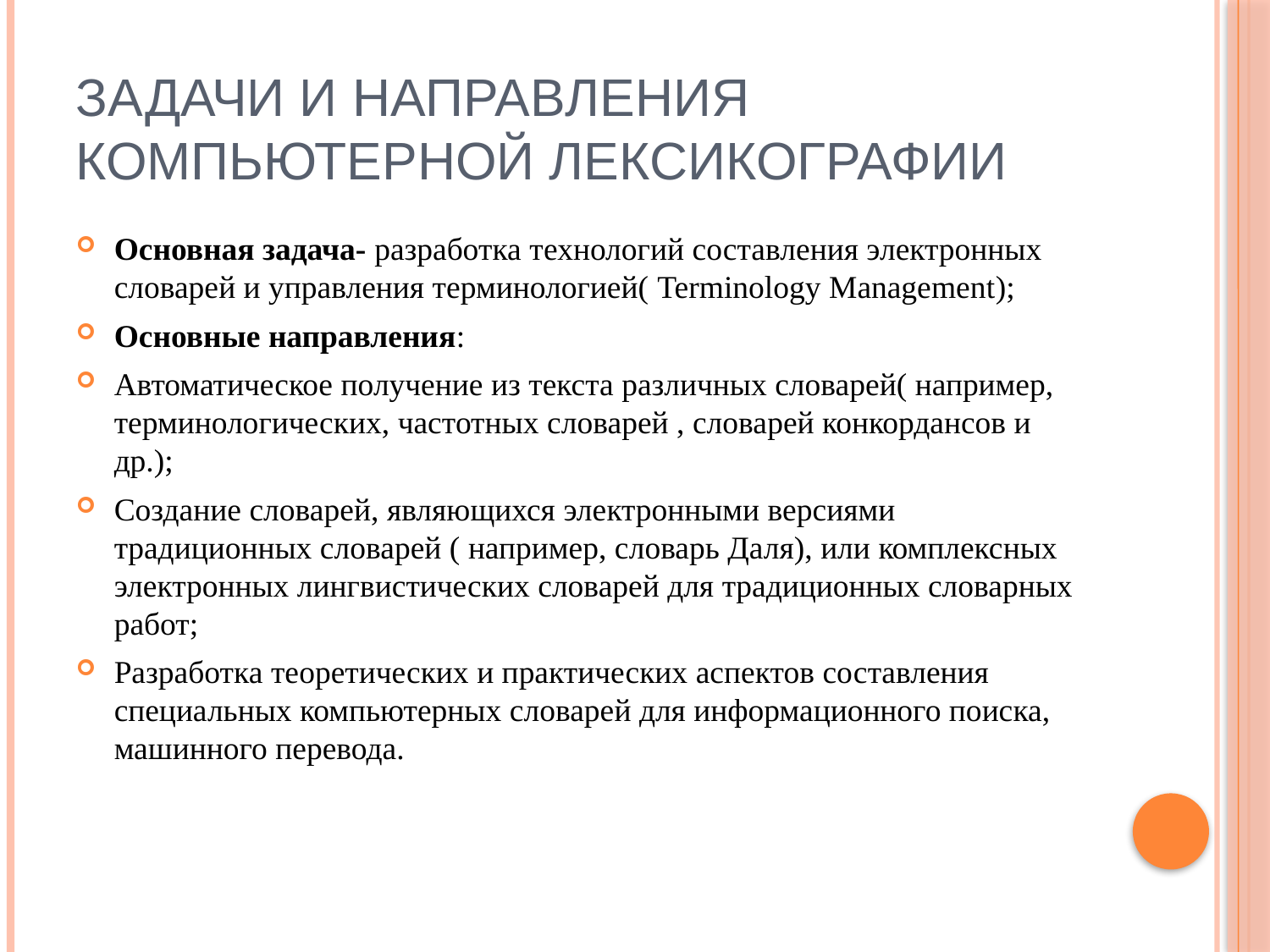

# Задачи и направления компьютерной лексикографии
Основная задача- разработка технологий составления электронных словарей и управления терминологией( Terminology Management);
Основные направления:
Автоматическое получение из текста различных словарей( например, терминологических, частотных словарей , словарей конкордансов и др.);
Создание словарей, являющихся электронными версиями традиционных словарей ( например, словарь Даля), или комплексных электронных лингвистических словарей для традиционных словарных работ;
Разработка теоретических и практических аспектов составления специальных компьютерных словарей для информационного поиска, машинного перевода.